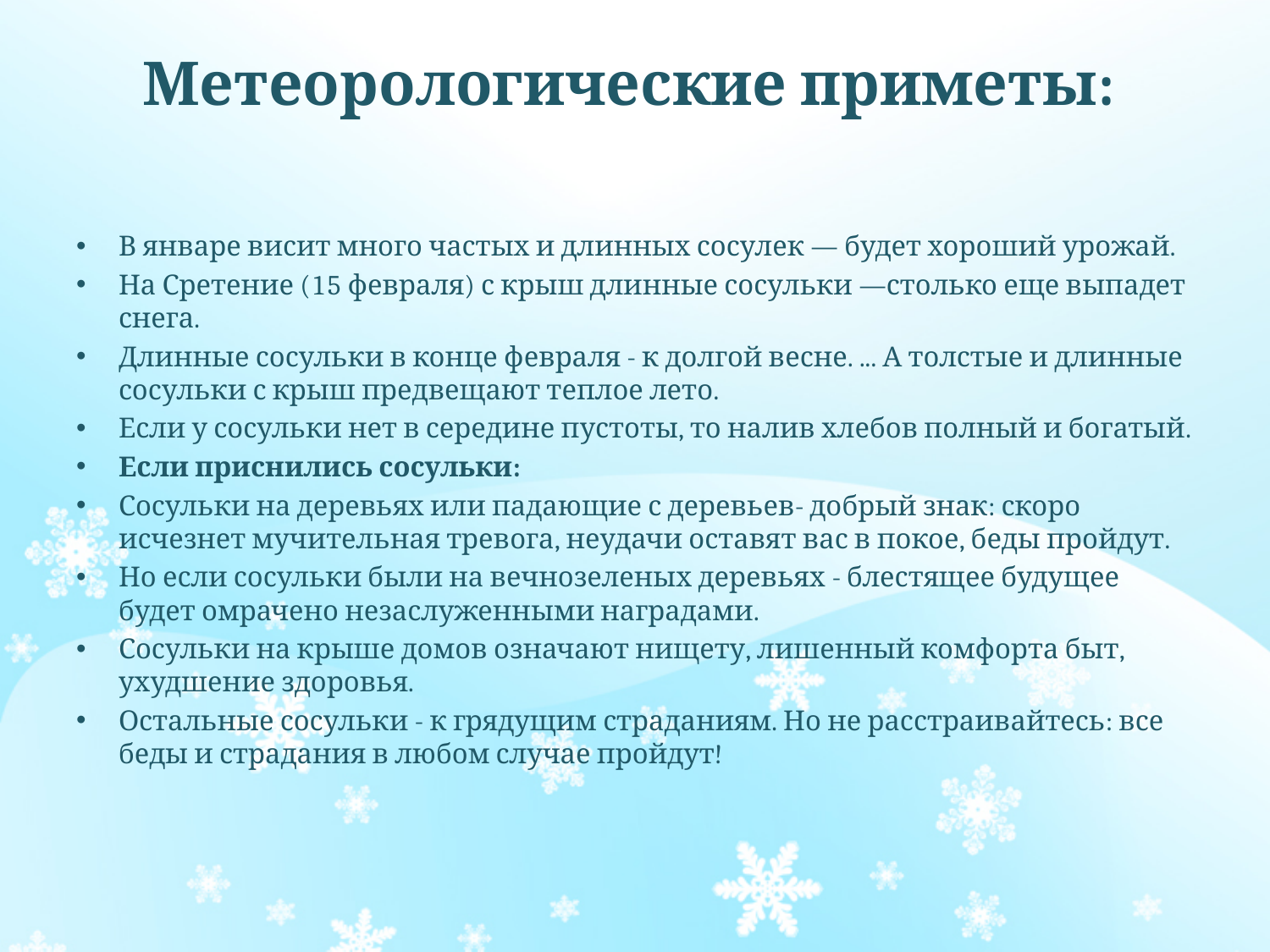

# Метеорологические приметы:
В январе висит много частых и длинных сосулек — будет хороший урожай.
На Сретение (15 февраля) с крыш длинные сосульки —столько еще выпадет снега.
Длинные сосульки в конце февраля - к долгой весне. ... А толстые и длинные сосульки с крыш предвещают теплое лето.
Если у сосульки нет в середине пустоты, то налив хлебов полный и богатый.
Если приснились сосульки:
Сосульки на деревьях или падающие с деревьев- добрый знак: скоро исчезнет мучительная тревога, неудачи оставят вас в покое, беды пройдут.
Но если сосульки были на вечнозеленых деревьях - блестящее будущее будет омрачено незаслуженными наградами.
Сосульки на крыше домов означают нищету, лишенный комфорта быт, ухудшение здоровья.
Остальные сосульки - к грядущим страданиям. Но не расстраивайтесь: все беды и страдания в любом случае пройдут!